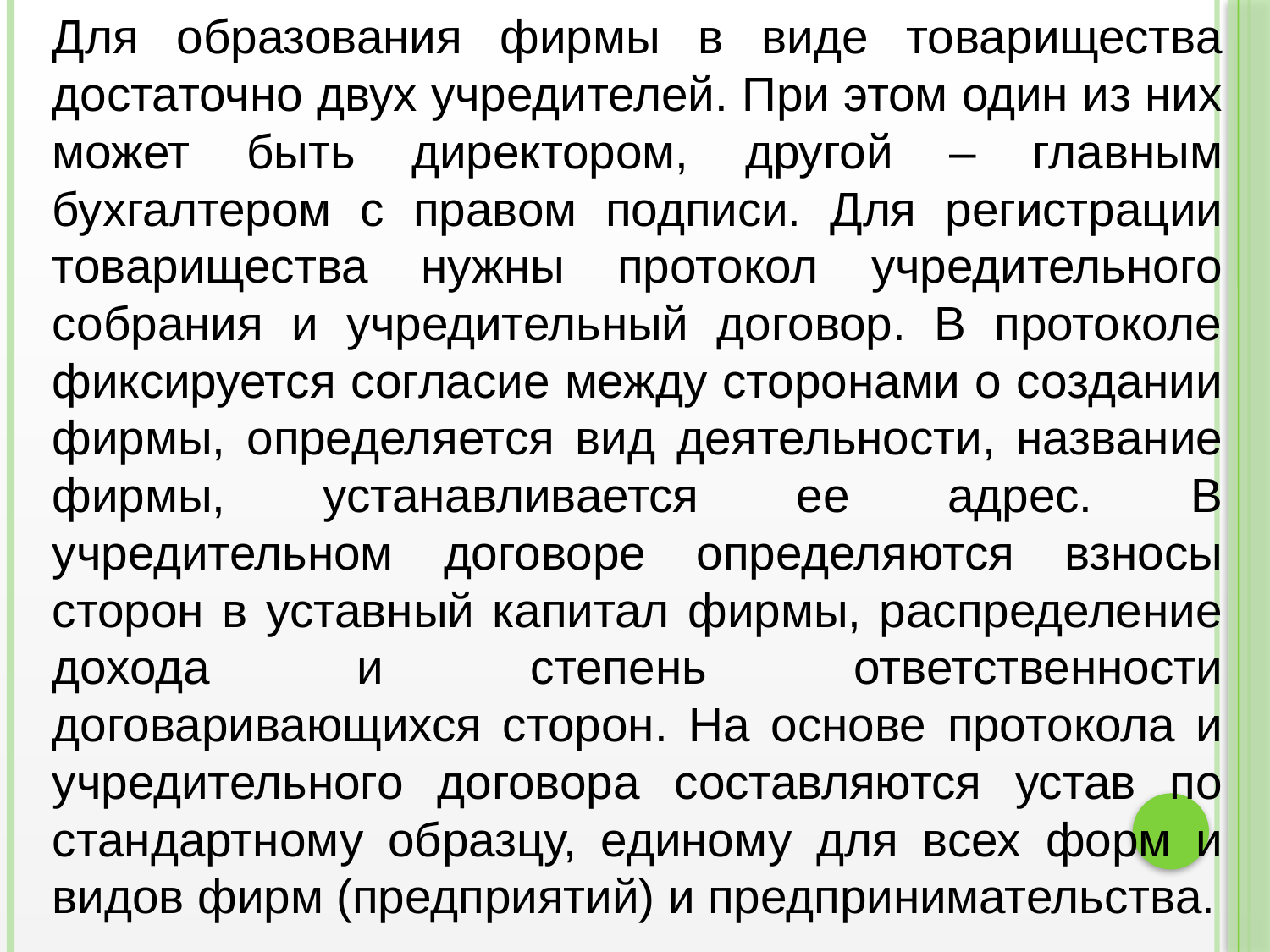

Для образования фирмы в виде товарищества достаточно двух учредителей. При этом один из них может быть директором, другой – главным бухгалтером с правом подписи. Для регистрации товарищества нужны протокол учредительного собрания и учредительный договор. В протоколе фиксируется согласие между сторонами о создании фирмы, определяется вид деятельности, название фирмы, устанавливается ее адрес. В учредительном договоре определяются взносы сторон в уставный капитал фирмы, распределение дохода и степень ответственности договаривающихся сторон. На основе протокола и учредительного договора составляются устав по стандартному образцу, единому для всех форм и видов фирм (предприятий) и предпринимательства.